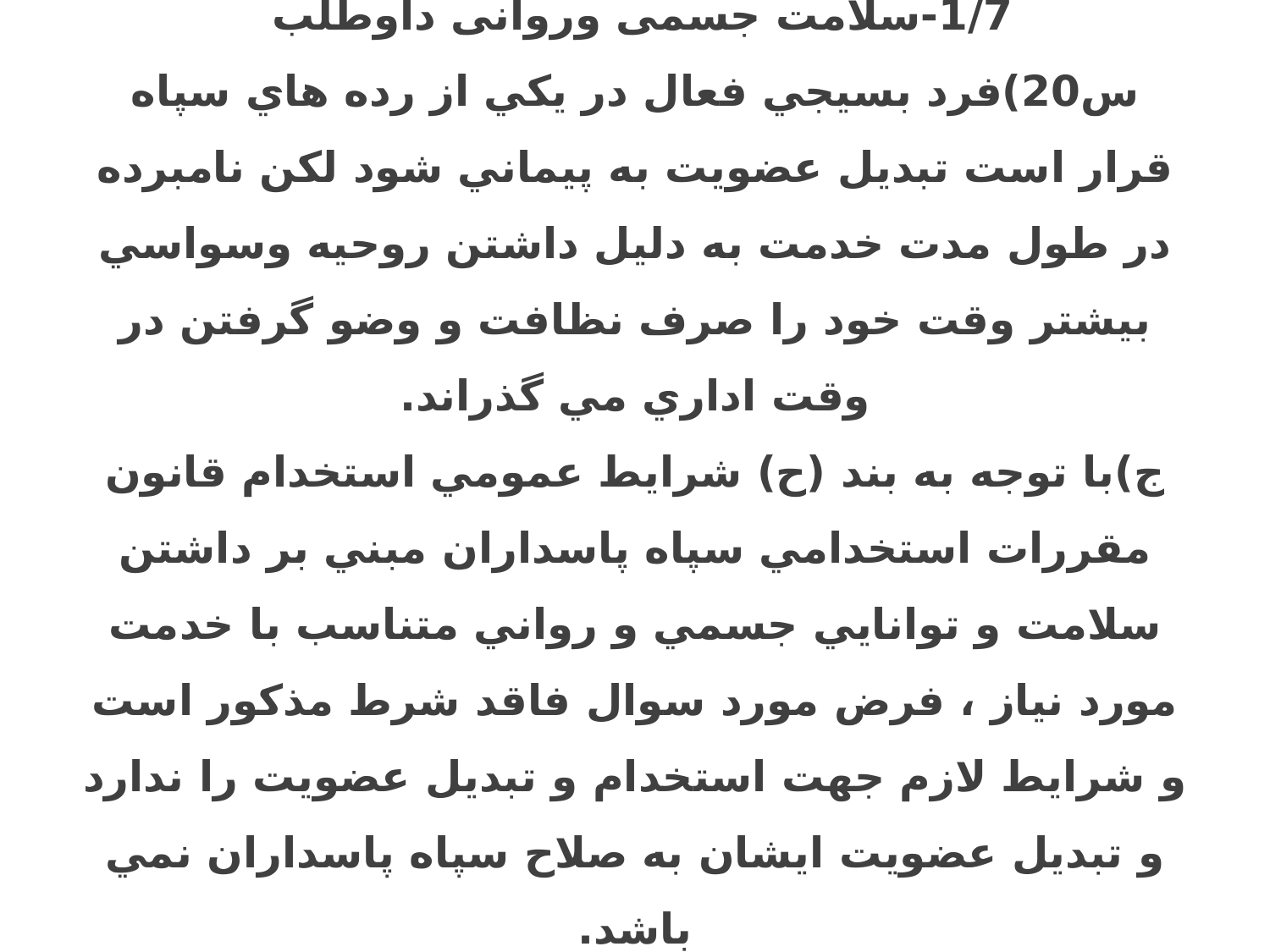

1/7-سلامت جسمی وروانی داوطلب
س20)فرد بسيجي فعال در يكي از رده هاي سپاه قرار است تبديل عضويت به پيماني شود لكن نامبرده در طول مدت خدمت به دليل داشتن روحيه وسواسي بيشتر وقت خود را صرف نظافت و وضو گرفتن در وقت اداري مي گذراند.
ج)با توجه به بند (ح) شرايط عمومي استخدام قانون مقررات استخدامي سپاه پاسداران مبني بر داشتن سلامت و توانايي جسمي و رواني متناسب با خدمت مورد نياز ، فرض مورد سوال فاقد شرط مذكور است و شرايط لازم جهت استخدام و تبديل عضويت را ندارد و تبديل عضويت ايشان به صلاح سپاه پاسداران نمي باشد.